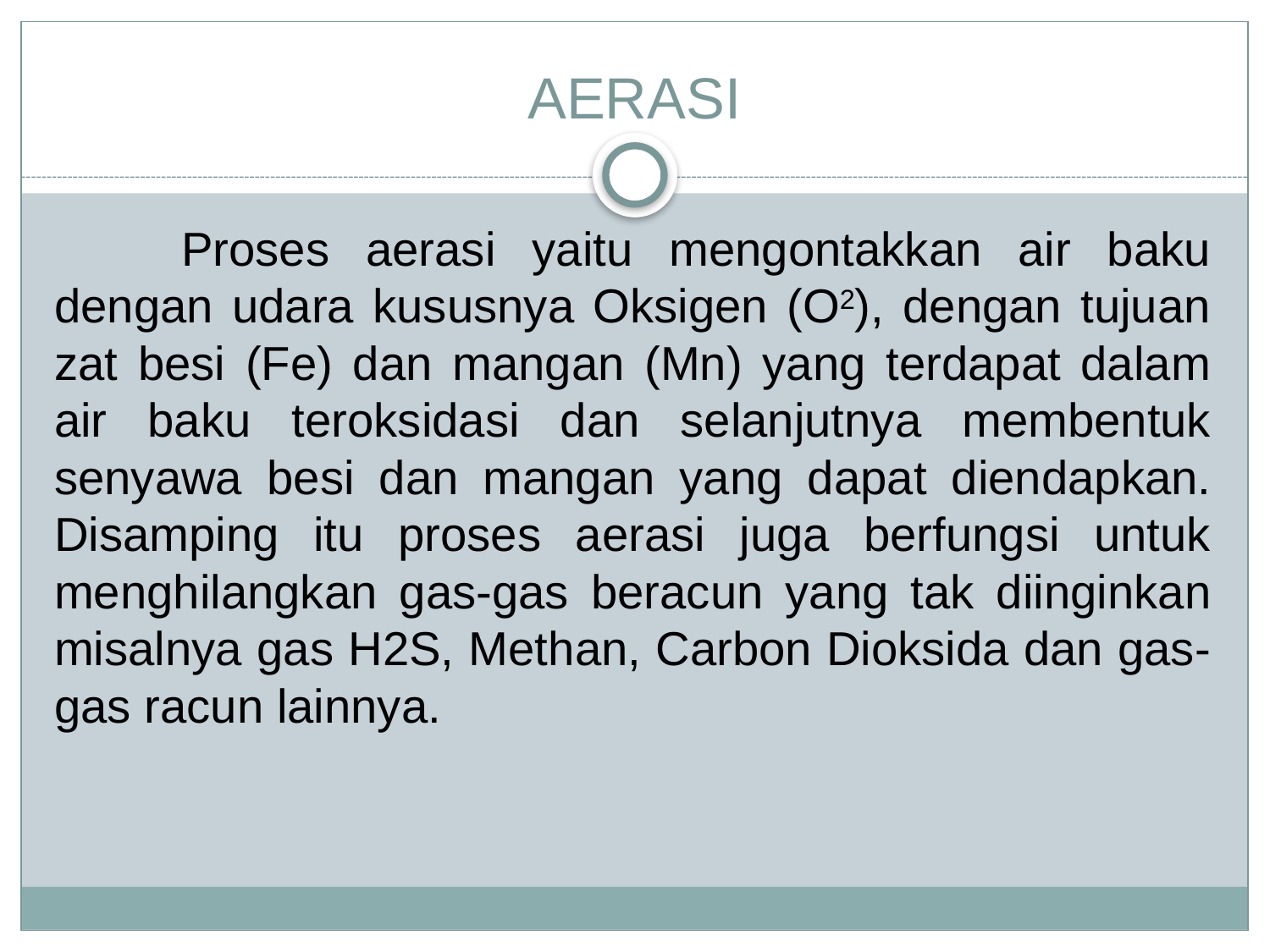

# AERASI
	Proses aerasi yaitu mengontakkan air baku dengan udara kususnya Oksigen (O2), dengan tujuan zat besi (Fe) dan mangan (Mn) yang terdapat dalam air baku teroksidasi dan selanjutnya membentuk senyawa besi dan mangan yang dapat diendapkan. Disamping itu proses aerasi juga berfungsi untuk menghilangkan gas-gas beracun yang tak diinginkan misalnya gas H2S, Methan, Carbon Dioksida dan gas-gas racun lainnya.